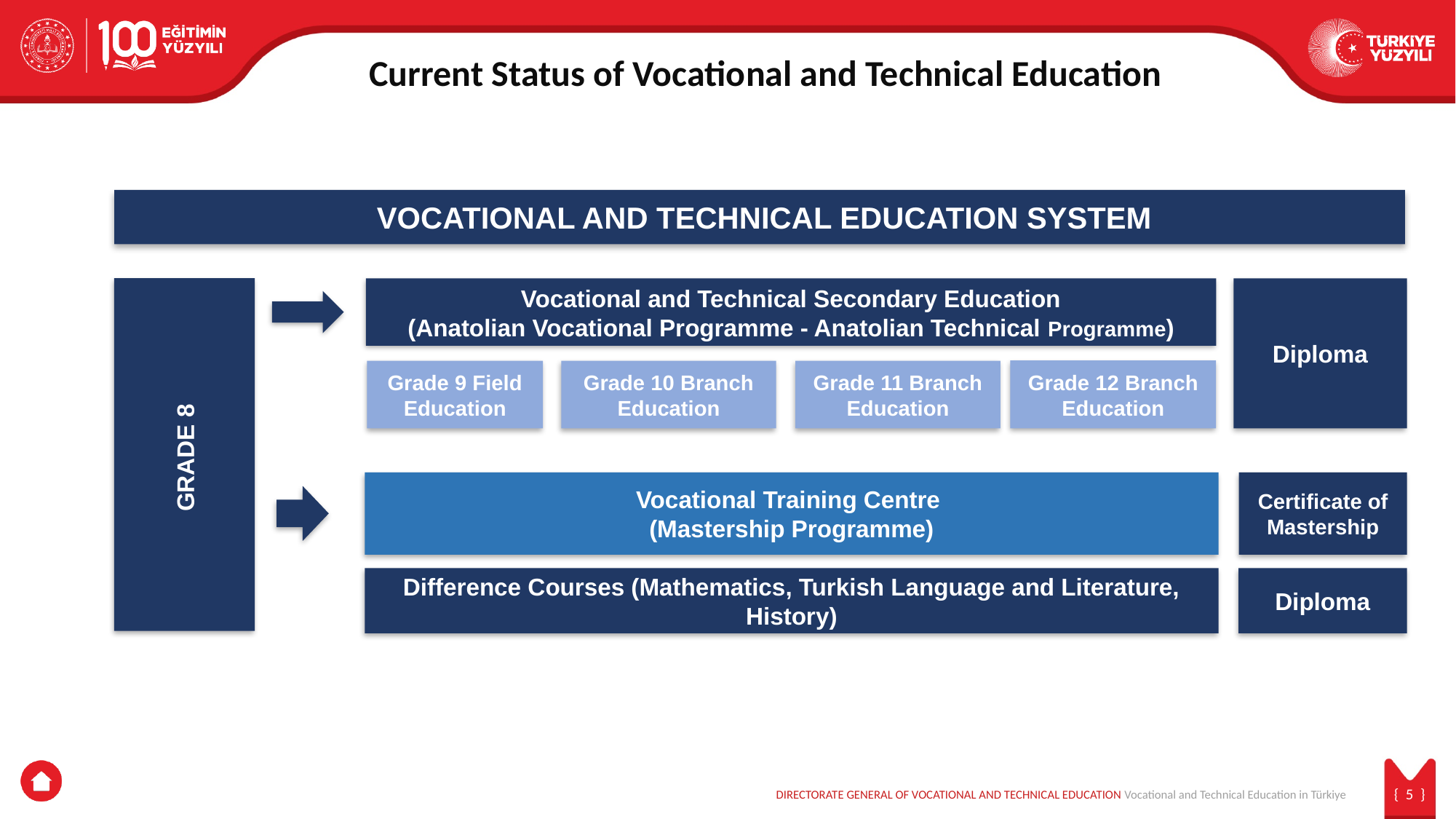

Current Status of Vocational and Technical Education

VOCATIONAL AND TECHNICAL EDUCATION SYSTEM
Diploma
GRADE 8
Vocational and Technical Secondary Education
(Anatolian Vocational Programme - Anatolian Technical Programme)

Grade 12 Branch Education
Grade 9 Field Education
Grade 10 Branch Education
Grade 11 Branch Education
Certificate of Mastership
Vocational Training Centre
(Mastership Programme)
Difference Courses (Mathematics, Turkish Language and Literature, History)
Diploma

DIRECTORATE GENERAL OF VOCATIONAL AND TECHNICAL EDUCATION Vocational and Technical Education in Türkiye